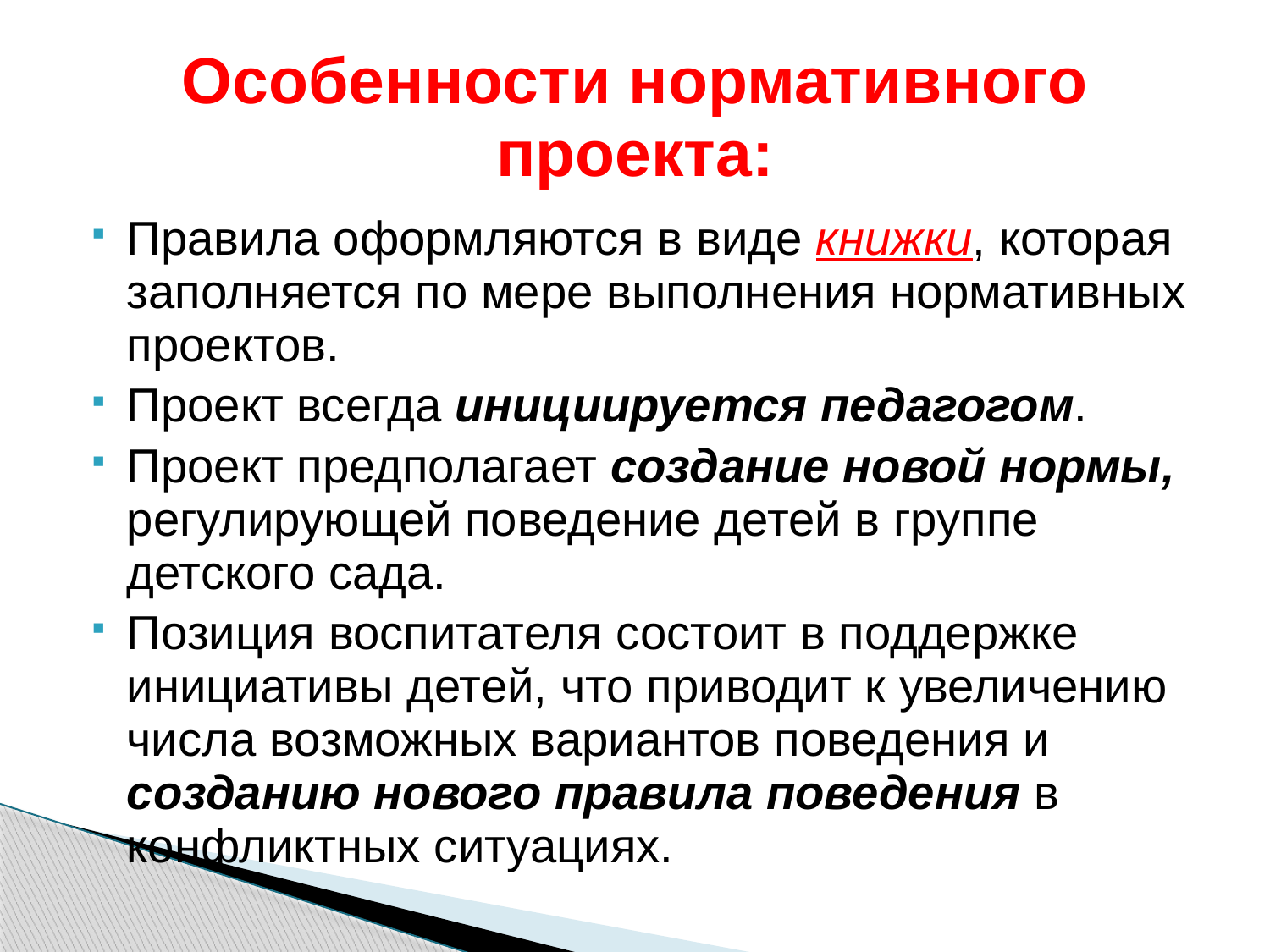

# Особенности нормативного проекта:
Правила оформляются в виде книжки, которая заполняется по мере выполнения нормативных проектов.
Проект всегда инициируется педагогом.
Проект предполагает создание новой нормы, регулирующей поведение детей в группе детского сада.
Позиция воспитателя состоит в поддержке инициативы детей, что приводит к увеличению числа возможных вариантов поведения и  созданию нового правила поведения в конфликтных ситуациях.